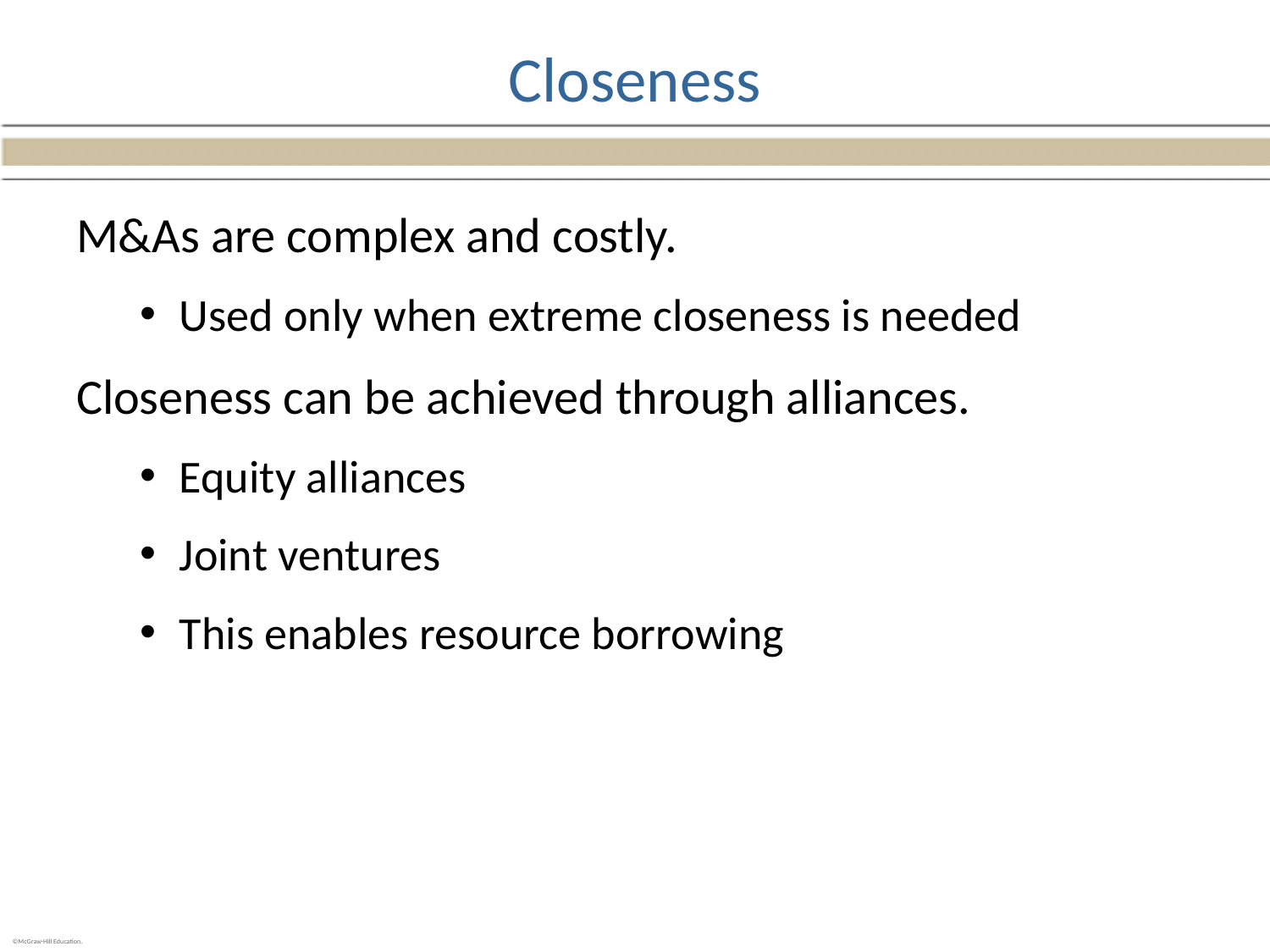

# Closeness
M&As are complex and costly.
Used only when extreme closeness is needed
Closeness can be achieved through alliances.
Equity alliances
Joint ventures
This enables resource borrowing